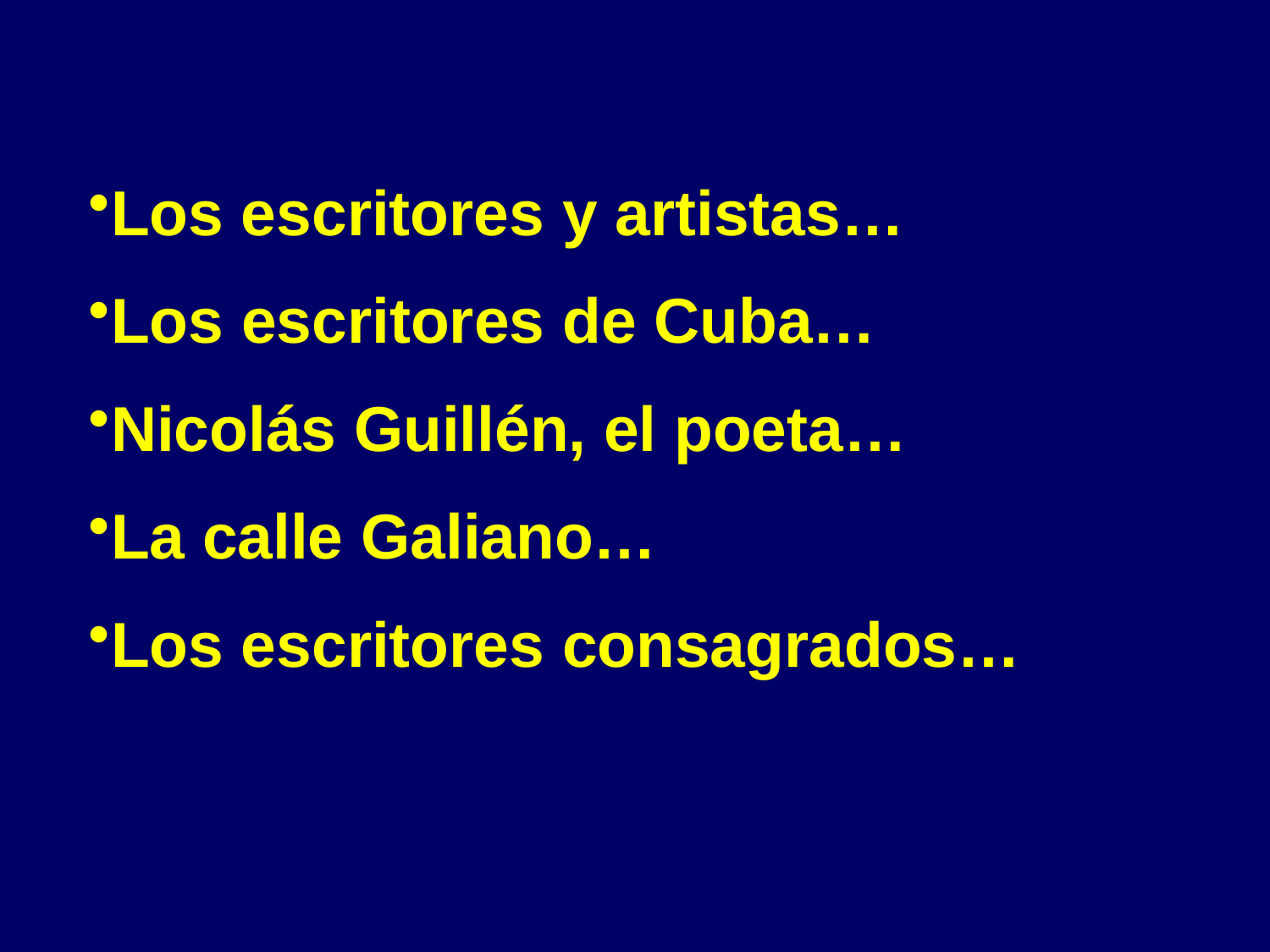

Los escritores y artistas…
Los escritores de Cuba…
Nicolás Guillén, el poeta…
La calle Galiano…
Los escritores consagrados…